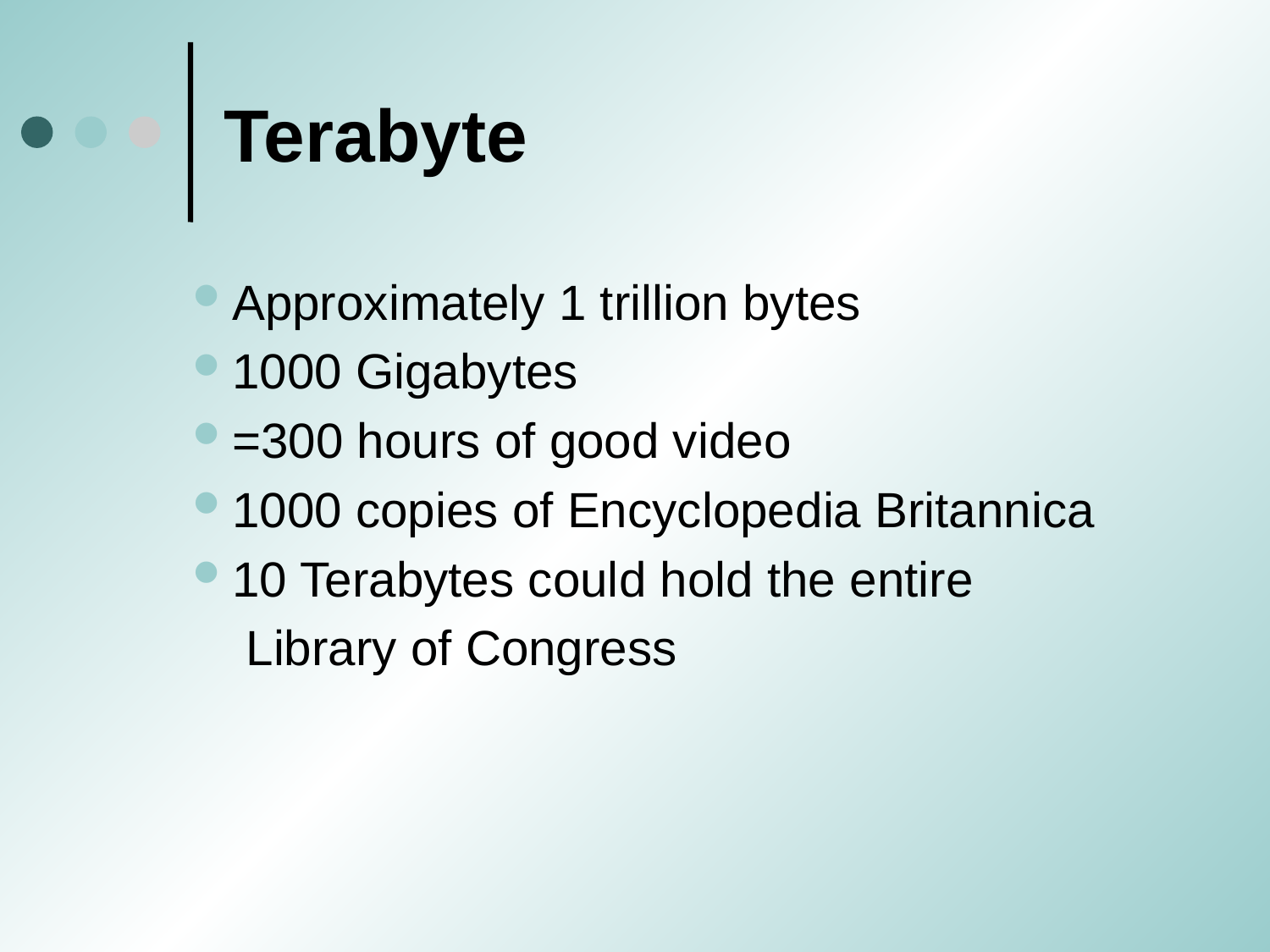

# Terabyte
Approximately 1 trillion bytes
1000 Gigabytes
=300 hours of good video
1000 copies of Encyclopedia Britannica
10 Terabytes could hold the entire
	 Library of Congress